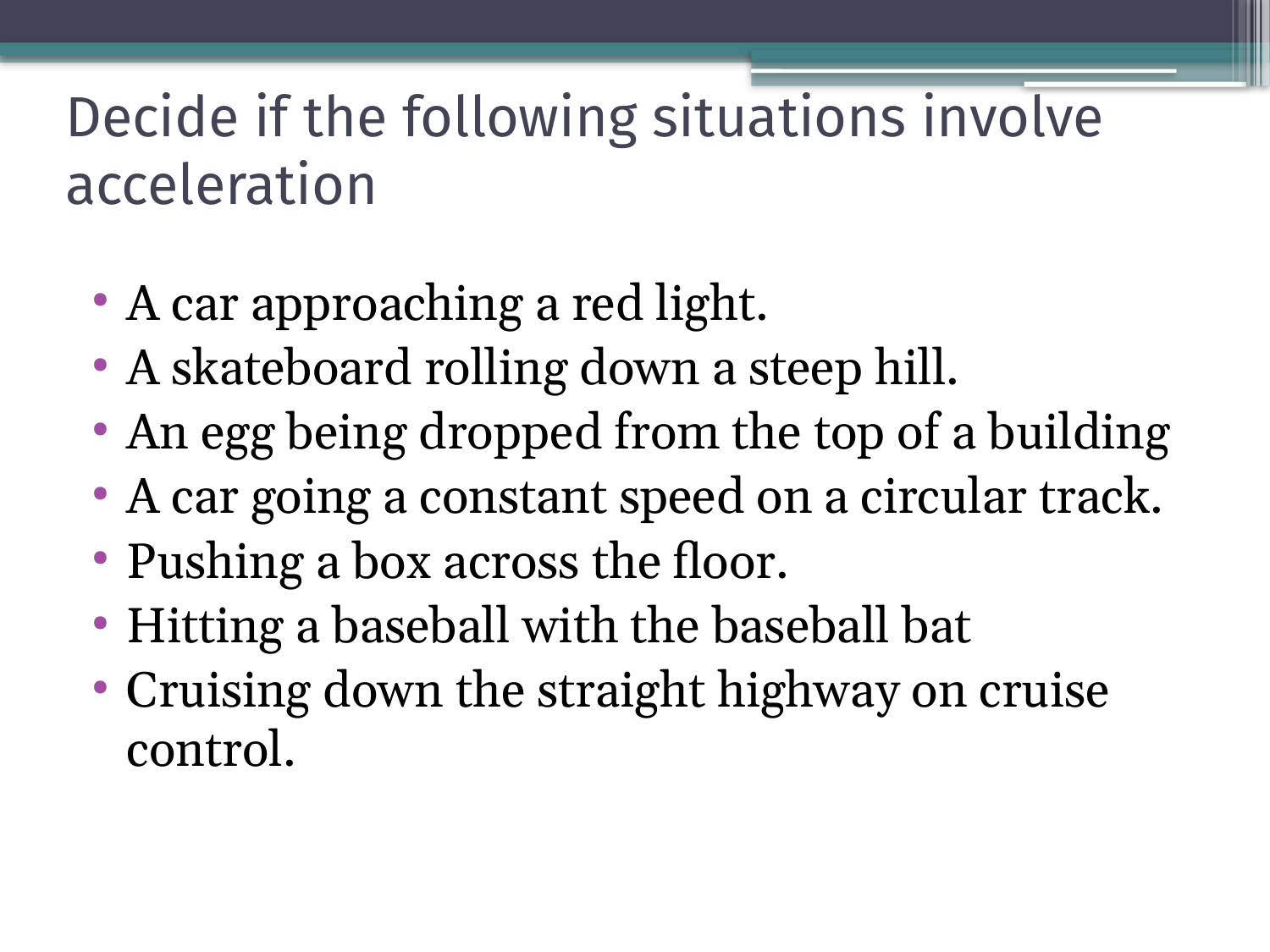

# Decide if the following situations involve acceleration
A car approaching a red light.
A skateboard rolling down a steep hill.
An egg being dropped from the top of a building
A car going a constant speed on a circular track.
Pushing a box across the floor.
Hitting a baseball with the baseball bat
Cruising down the straight highway on cruise control.